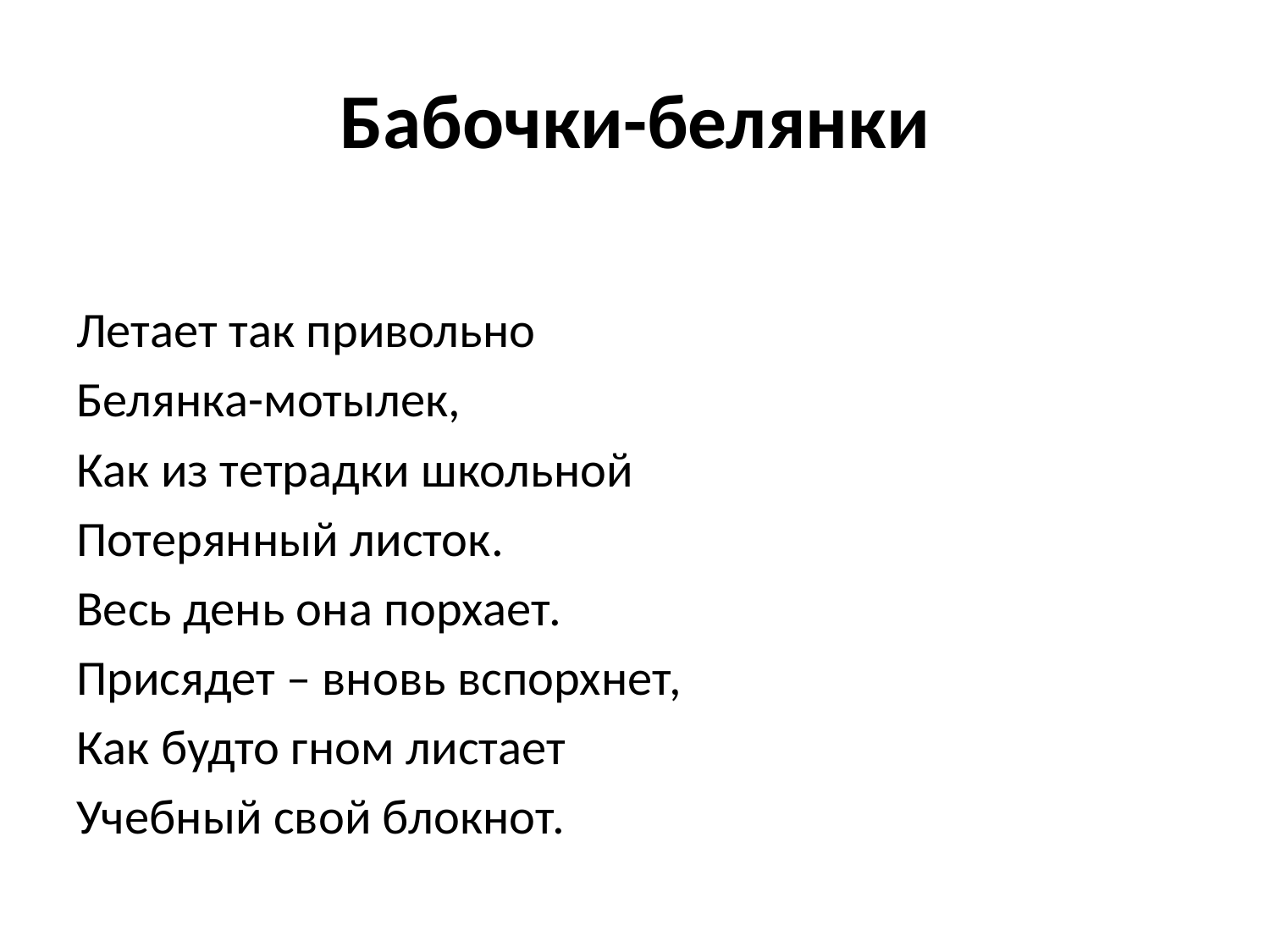

# Бабочки-белянки

Летает так привольно
Белянка-мотылек,
Как из тетрадки школьной
Потерянный листок.
Весь день она порхает.
Присядет – вновь вспорхнет,
Как будто гном листает
Учебный свой блокнот.